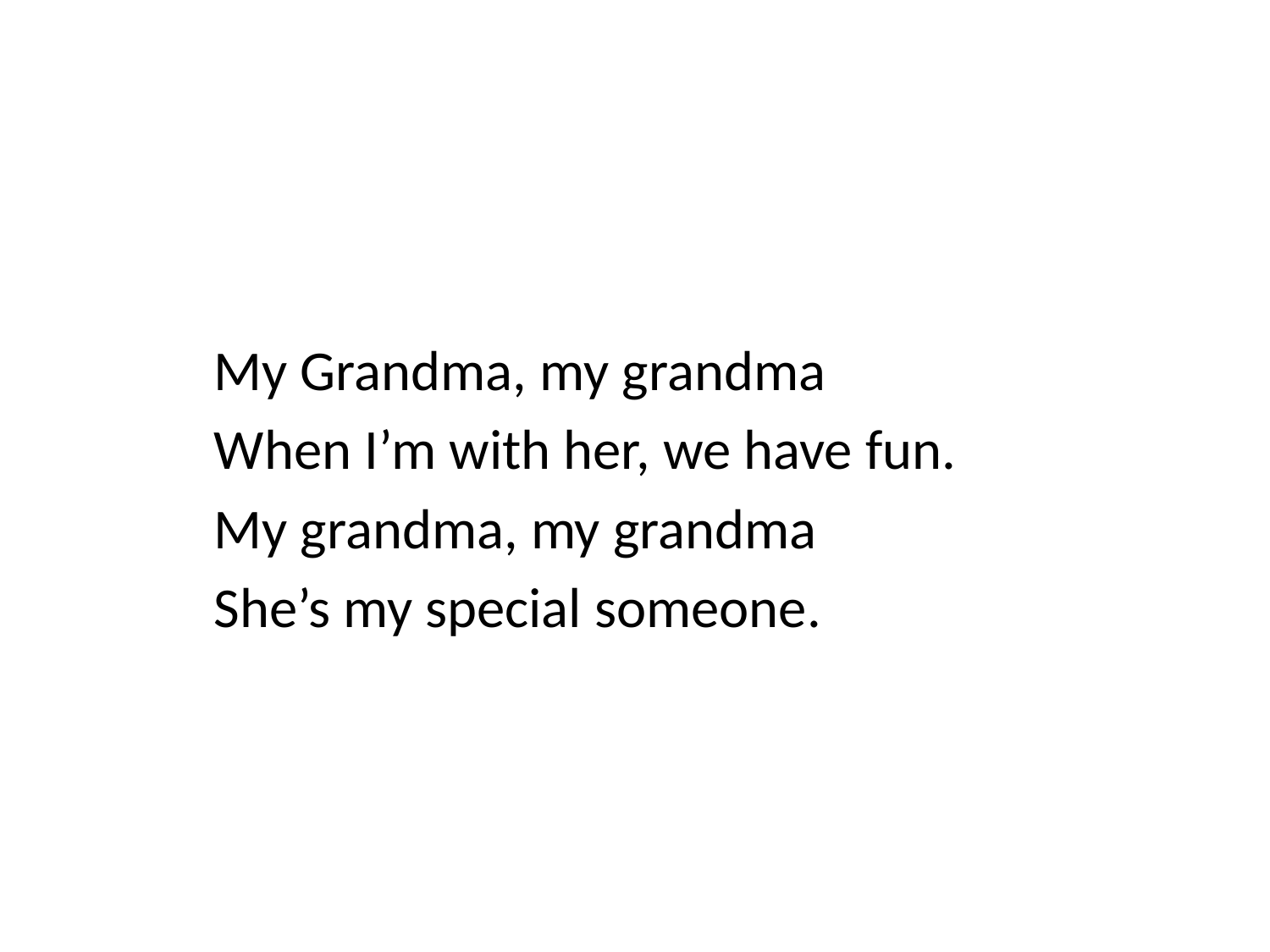

My Grandma, my grandma
When I’m with her, we have fun.
My grandma, my grandma
She’s my special someone.